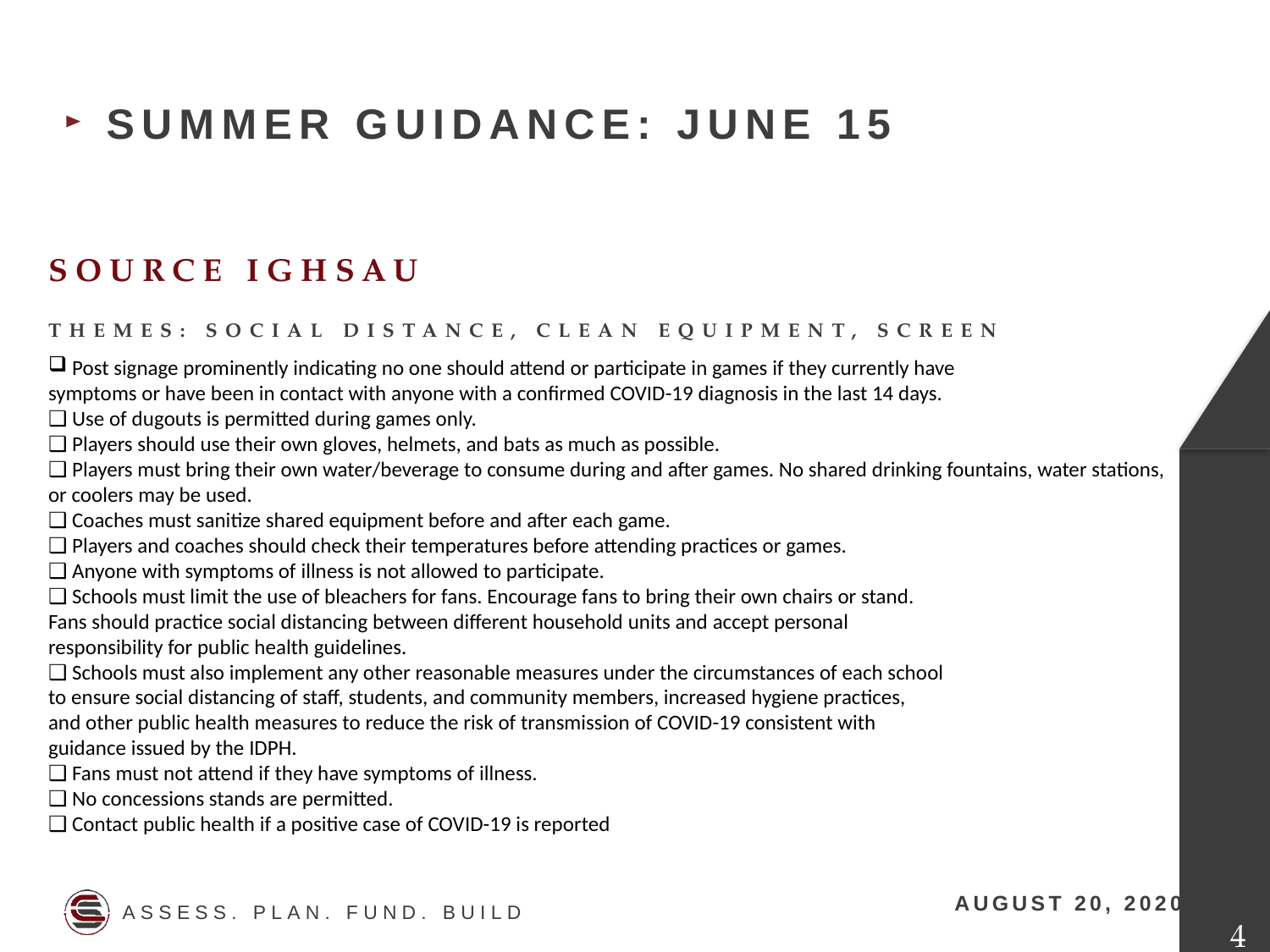

Summer guidance: June 15

Source IGHSAU

Themes: Social distance, clean equipment, screen
Post signage prominently indicating no one should attend or participate in games if they currently have
symptoms or have been in contact with anyone with a confirmed COVID-19 diagnosis in the last 14 days.
❑ Use of dugouts is permitted during games only.
❑ Players should use their own gloves, helmets, and bats as much as possible.
❑ Players must bring their own water/beverage to consume during and after games. No shared drinking fountains, water stations, or coolers may be used.
❑ Coaches must sanitize shared equipment before and after each game.
❑ Players and coaches should check their temperatures before attending practices or games.
❑ Anyone with symptoms of illness is not allowed to participate.
❑ Schools must limit the use of bleachers for fans. Encourage fans to bring their own chairs or stand.
Fans should practice social distancing between different household units and accept personal
responsibility for public health guidelines.
❑ Schools must also implement any other reasonable measures under the circumstances of each school
to ensure social distancing of staff, students, and community members, increased hygiene practices,
and other public health measures to reduce the risk of transmission of COVID-19 consistent with
guidance issued by the IDPH.
❑ Fans must not attend if they have symptoms of illness.
❑ No concessions stands are permitted.
❑ Contact public health if a positive case of COVID-19 is reported
August 20, 2020

4